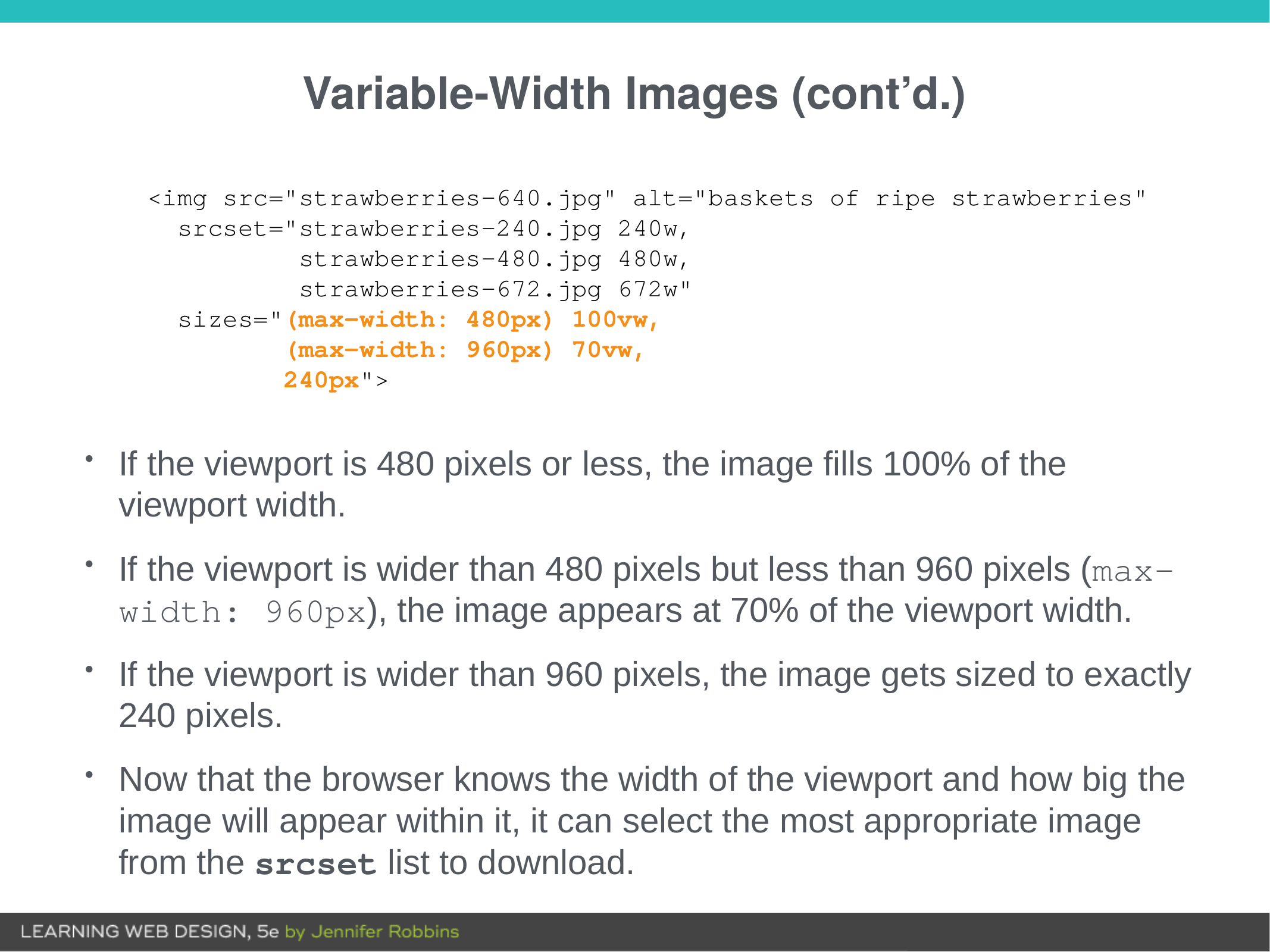

# Variable-Width Images (cont’d.)
<img src="strawberries-640.jpg" alt="baskets of ripe strawberries"
  srcset="strawberries-240.jpg 240w,
          strawberries-480.jpg 480w,
          strawberries-672.jpg 672w"
  sizes="(max-width: 480px) 100vw,
         (max-width: 960px) 70vw,
         240px">
If the viewport is 480 pixels or less, the image fills 100% of the viewport width.
If the viewport is wider than 480 pixels but less than 960 pixels (max-width: 960px), the image appears at 70% of the viewport width.
If the viewport is wider than 960 pixels, the image gets sized to exactly 240 pixels.
Now that the browser knows the width of the viewport and how big the image will appear within it, it can select the most appropriate image from the srcset list to download.